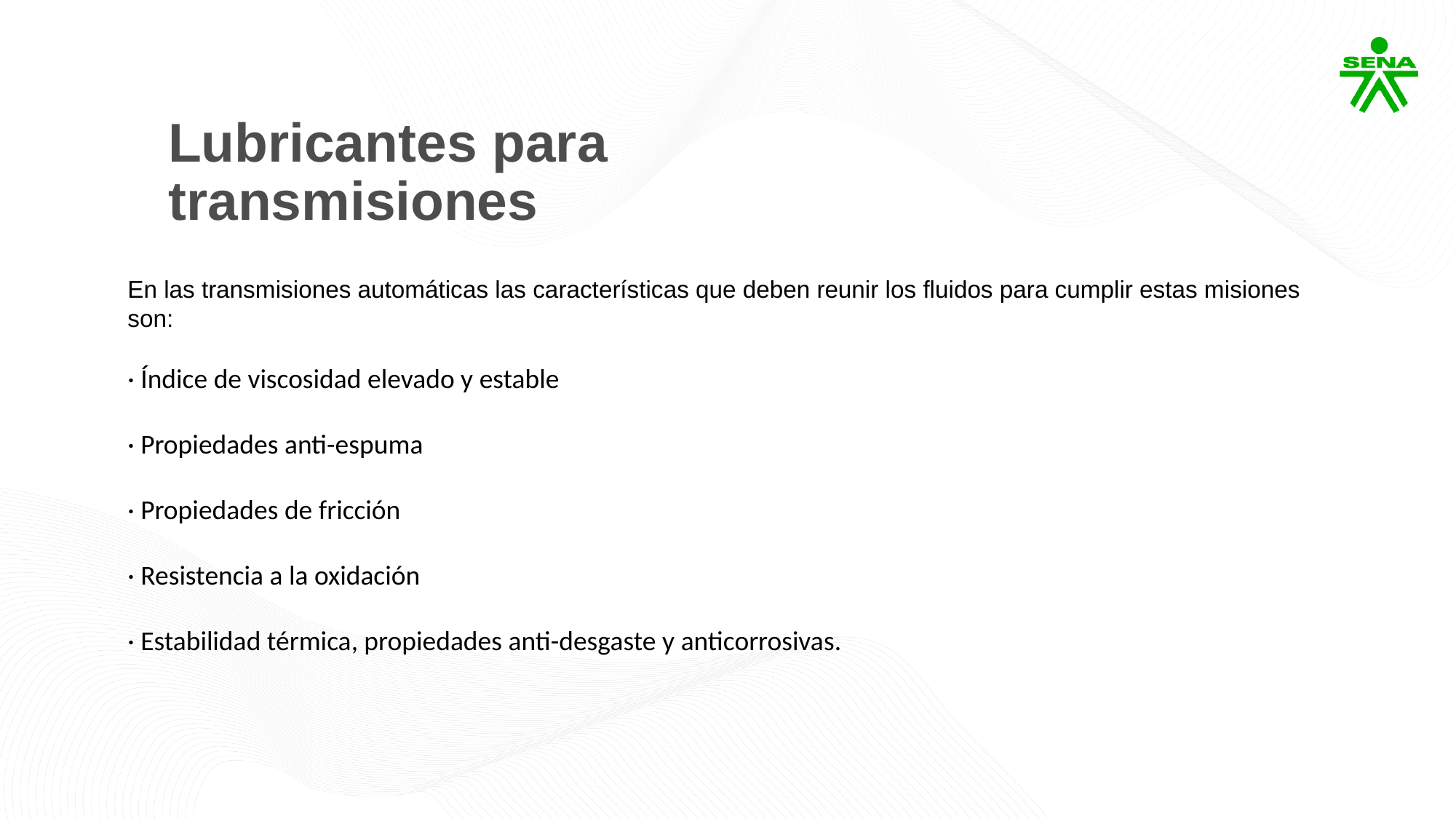

Lubricantes para transmisiones

En las transmisiones automáticas las características que deben reunir los fluidos para cumplir estas misiones son:

· Índice de viscosidad elevado y estable

· Propiedades anti-espuma

· Propiedades de fricción

· Resistencia a la oxidación

· Estabilidad térmica, propiedades anti-desgaste y anticorrosivas.